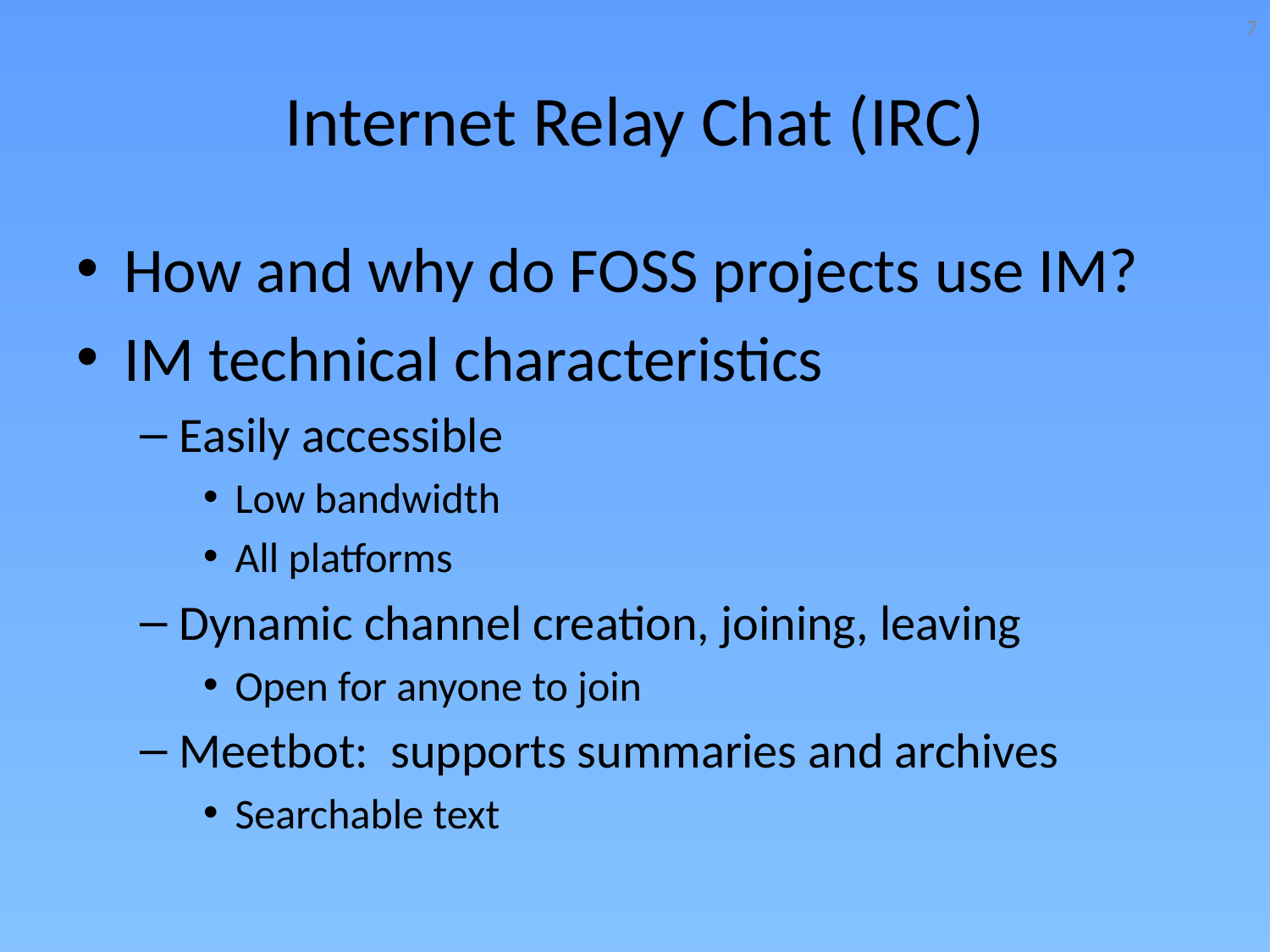

7
# Internet Relay Chat (IRC)
How and why do FOSS projects use IM?
IM technical characteristics
Easily accessible
Low bandwidth
All platforms
Dynamic channel creation, joining, leaving
Open for anyone to join
Meetbot:  supports summaries and archives
Searchable text